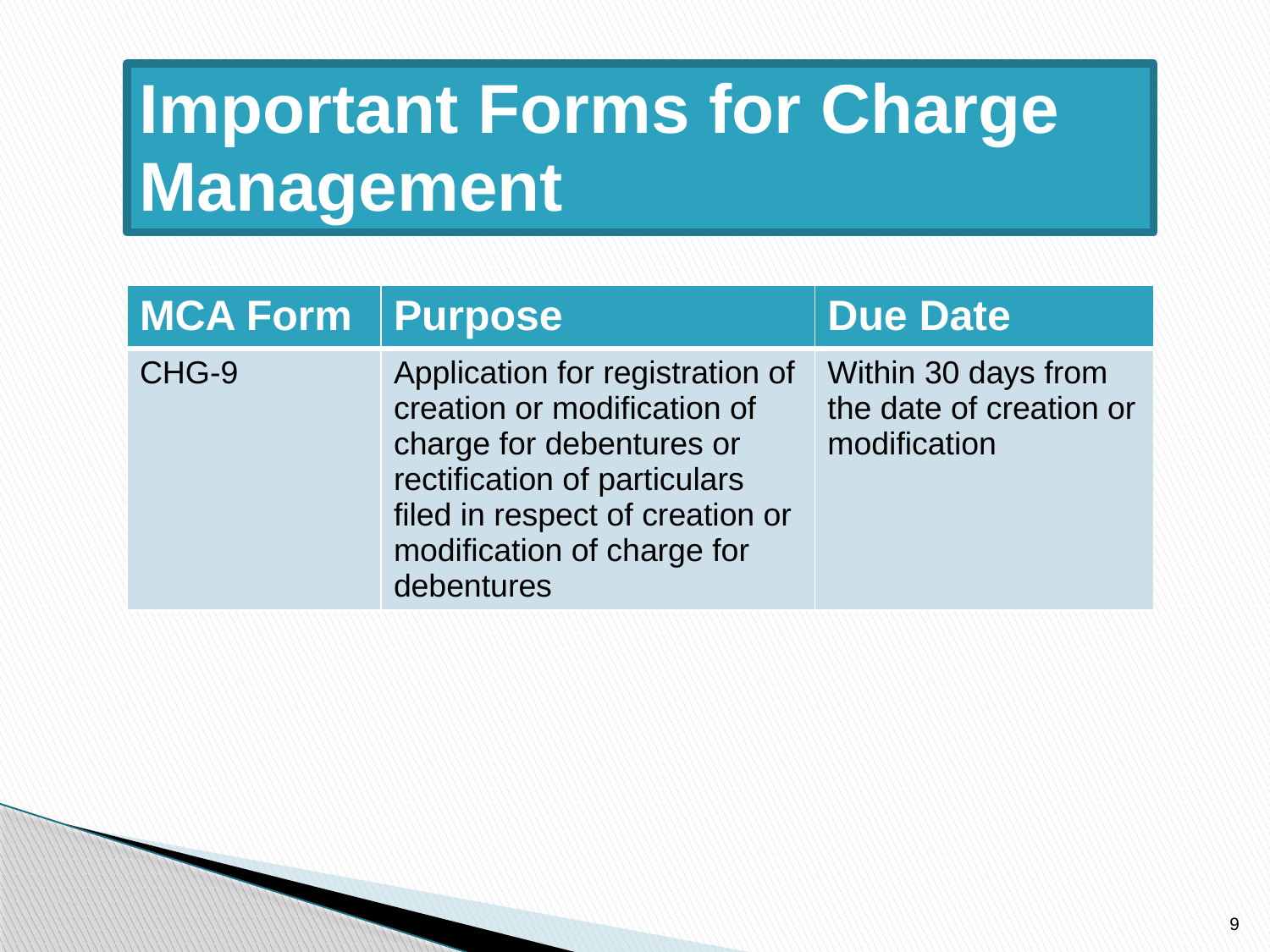

# Important Forms for Charge Management
| MCA Form | Purpose | Due Date |
| --- | --- | --- |
| CHG-9 | Application for registration of creation or modification of charge for debentures or rectification of particulars filed in respect of creation or modification of charge for debentures | Within 30 days from the date of creation or modification |
9